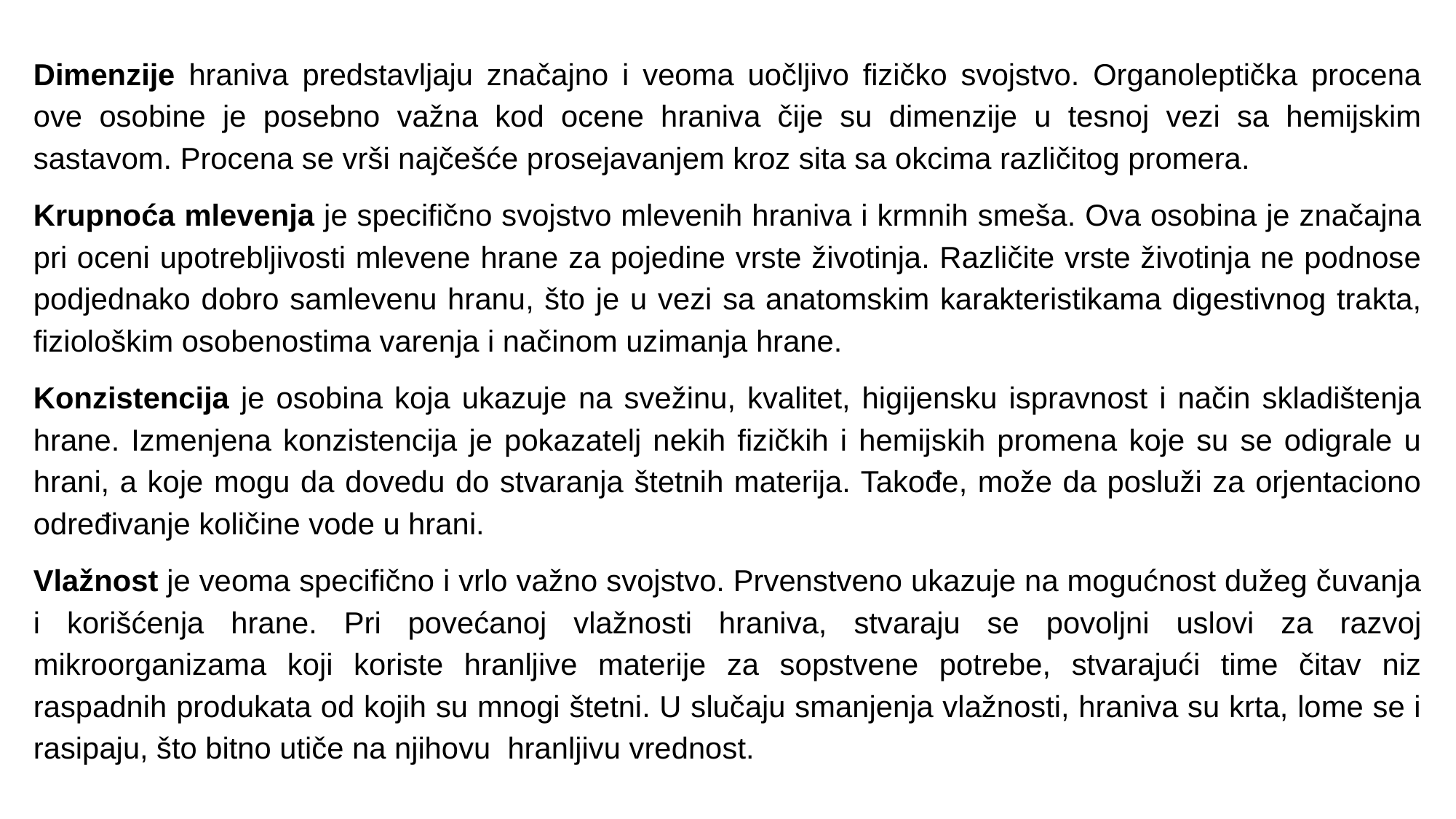

Dimenzije hraniva predstavljaju značajno i veoma uočljivo fizičko svojstvo. Organoleptička procena ove osobine je posebno važna kod ocene hraniva čije su dimenzije u tesnoj vezi sa hemijskim sastavom. Procena se vrši najčešće prosejavanjem kroz sita sa okcima različitog promera.
Krupnoća mlevenja je specifično svojstvo mlevenih hraniva i krmnih smeša. Ova osobina je značajna pri oceni upotrebljivosti mlevene hrane za pojedine vrste životinja. Različite vrste životinja ne podnose podjednako dobro samlevenu hranu, što je u vezi sa anatomskim karakteristikama digestivnog trakta, fiziološkim osobenostima varenja i načinom uzimanja hrane.
Konzistencija je osobina koja ukazuje na svežinu, kvalitet, higijensku ispravnost i način skladištenja hrane. Izmenjena konzistencija je pokazatelj nekih fizičkih i hemijskih promena koje su se odigrale u hrani, a koje mogu da dovedu do stvaranja štetnih materija. Takođe, može da posluži za orjentaciono određivanje količine vode u hrani.
Vlažnost je veoma specifično i vrlo važno svojstvo. Prvenstveno ukazuje na mogućnost dužeg čuvanja i korišćenja hrane. Pri povećanoj vlažnosti hraniva, stvaraju se povoljni uslovi za razvoj mikroorganizama koji koriste hranljive materije za sopstvene potrebe, stvarajući time čitav niz raspadnih produkata od kojih su mnogi štetni. U slučaju smanjenja vlažnosti, hraniva su krta, lome se i rasipaju, što bitno utiče na njihovu  hranljivu vrednost.